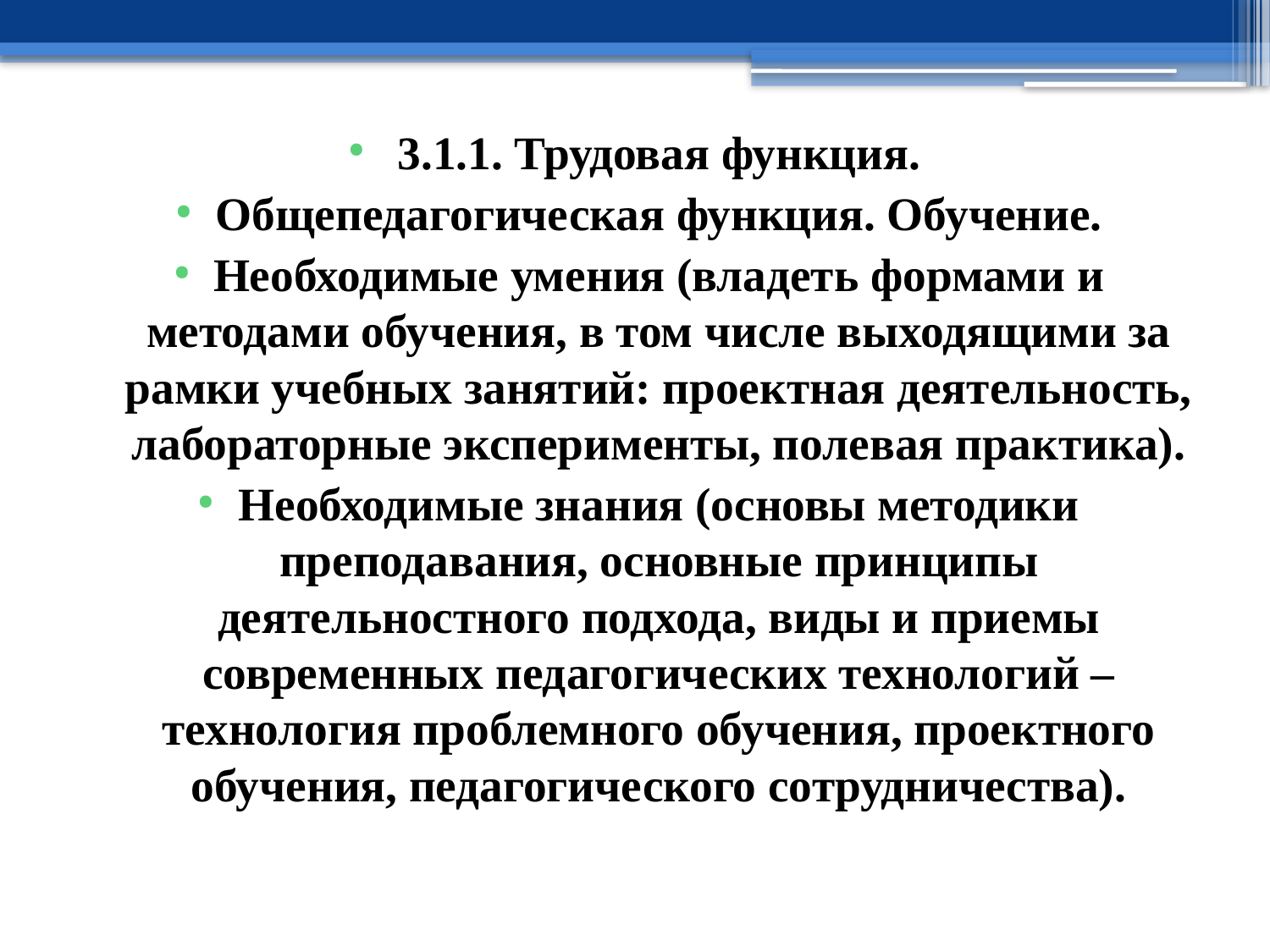

3.1.1. Трудовая функция.
Общепедагогическая функция. Обучение.
Необходимые умения (владеть формами и методами обучения, в том числе выходящими за рамки учебных занятий: проектная деятельность, лабораторные эксперименты, полевая практика).
Необходимые знания (основы методики преподавания, основные принципы деятельностного подхода, виды и приемы современных педагогических технологий – технология проблемного обучения, проектного обучения, педагогического сотрудничества).

#